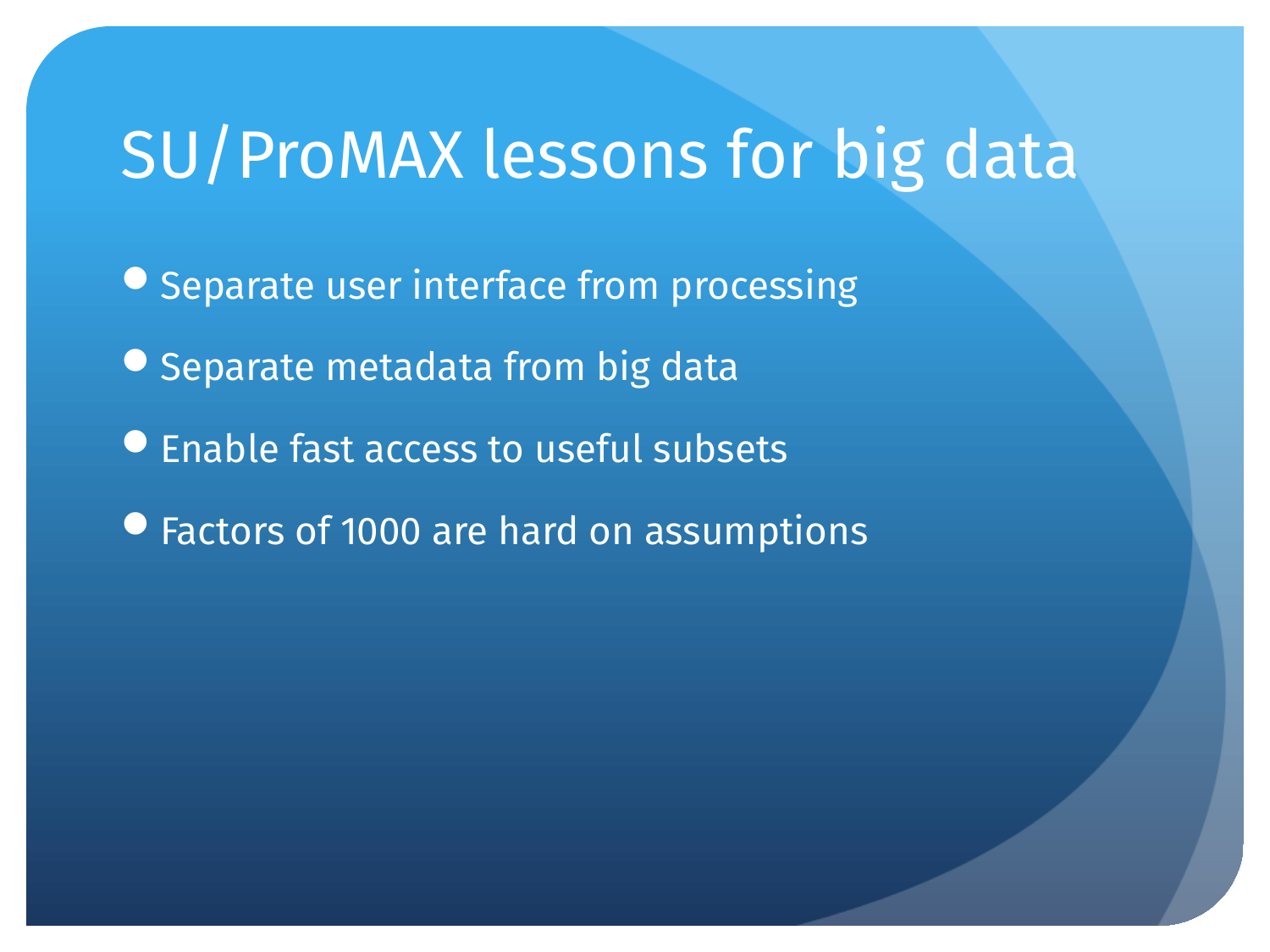

# SU/ProMAX lessons for big data
Separate user interface from processing
Separate metadata from big data
Enable fast access to useful subsets
Factors of 1000 are hard on assumptions